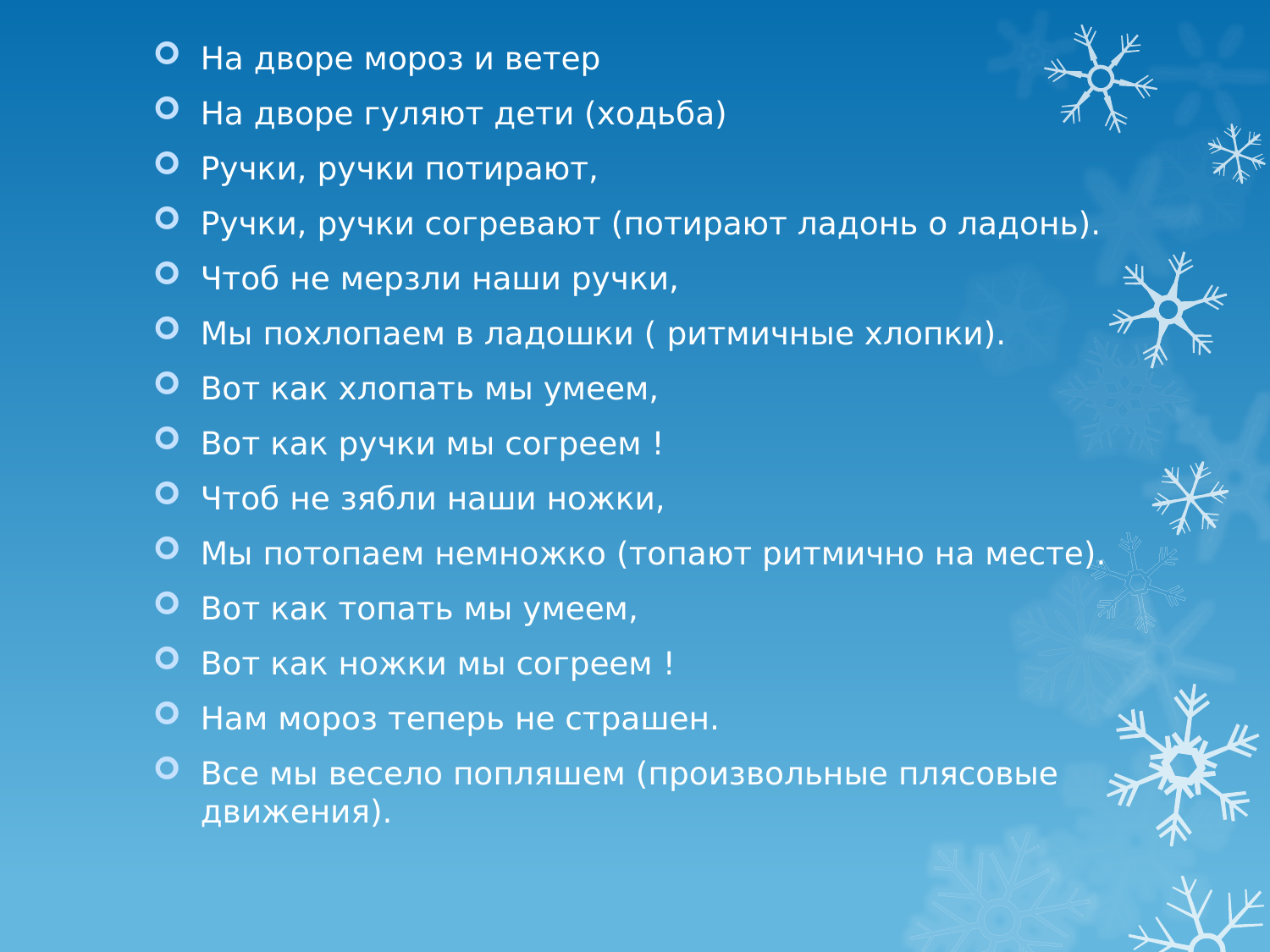

На дворе мороз и ветер
На дворе гуляют дети (ходьба)
Ручки, ручки потирают,
Ручки, ручки согревают (потирают ладонь о ладонь).
Чтоб не мерзли наши ручки,
Мы похлопаем в ладошки ( ритмичные хлопки).
Вот как хлопать мы умеем,
Вот как ручки мы согреем !
Чтоб не зябли наши ножки,
Мы потопаем немножко (топают ритмично на месте).
Вот как топать мы умеем,
Вот как ножки мы согреем !
Нам мороз теперь не страшен.
Все мы весело попляшем (произвольные плясовые движения).

#